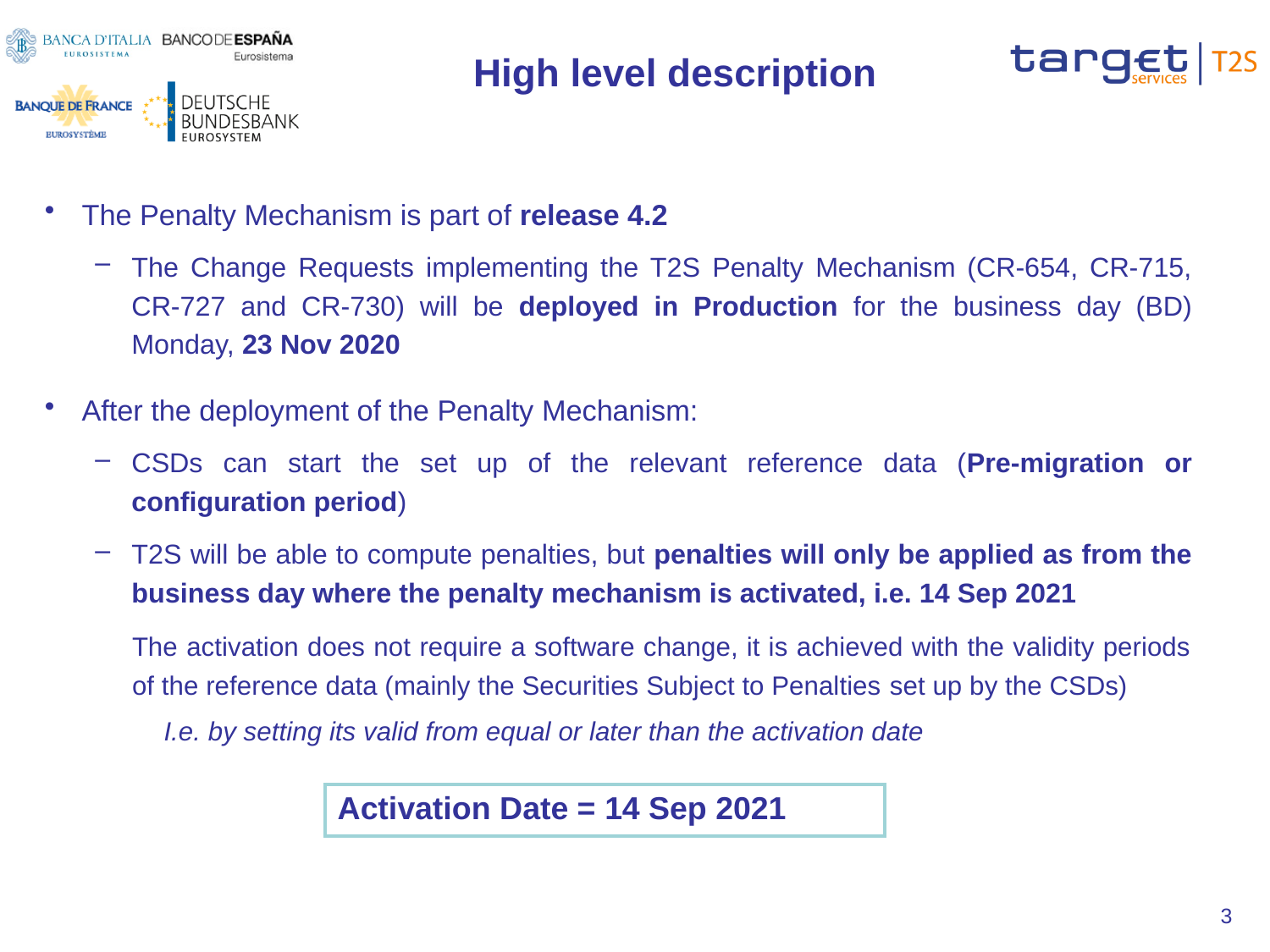

# High level description
The Penalty Mechanism is part of release 4.2
The Change Requests implementing the T2S Penalty Mechanism (CR-654, CR-715, CR-727 and CR-730) will be deployed in Production for the business day (BD) Monday, 23 Nov 2020
After the deployment of the Penalty Mechanism:
CSDs can start the set up of the relevant reference data (Pre-migration or configuration period)
T2S will be able to compute penalties, but penalties will only be applied as from the business day where the penalty mechanism is activated, i.e. 14 Sep 2021
The activation does not require a software change, it is achieved with the validity periods of the reference data (mainly the Securities Subject to Penalties set up by the CSDs)
I.e. by setting its valid from equal or later than the activation date
| Activation Date = 14 Sep 2021 |
| --- |
3